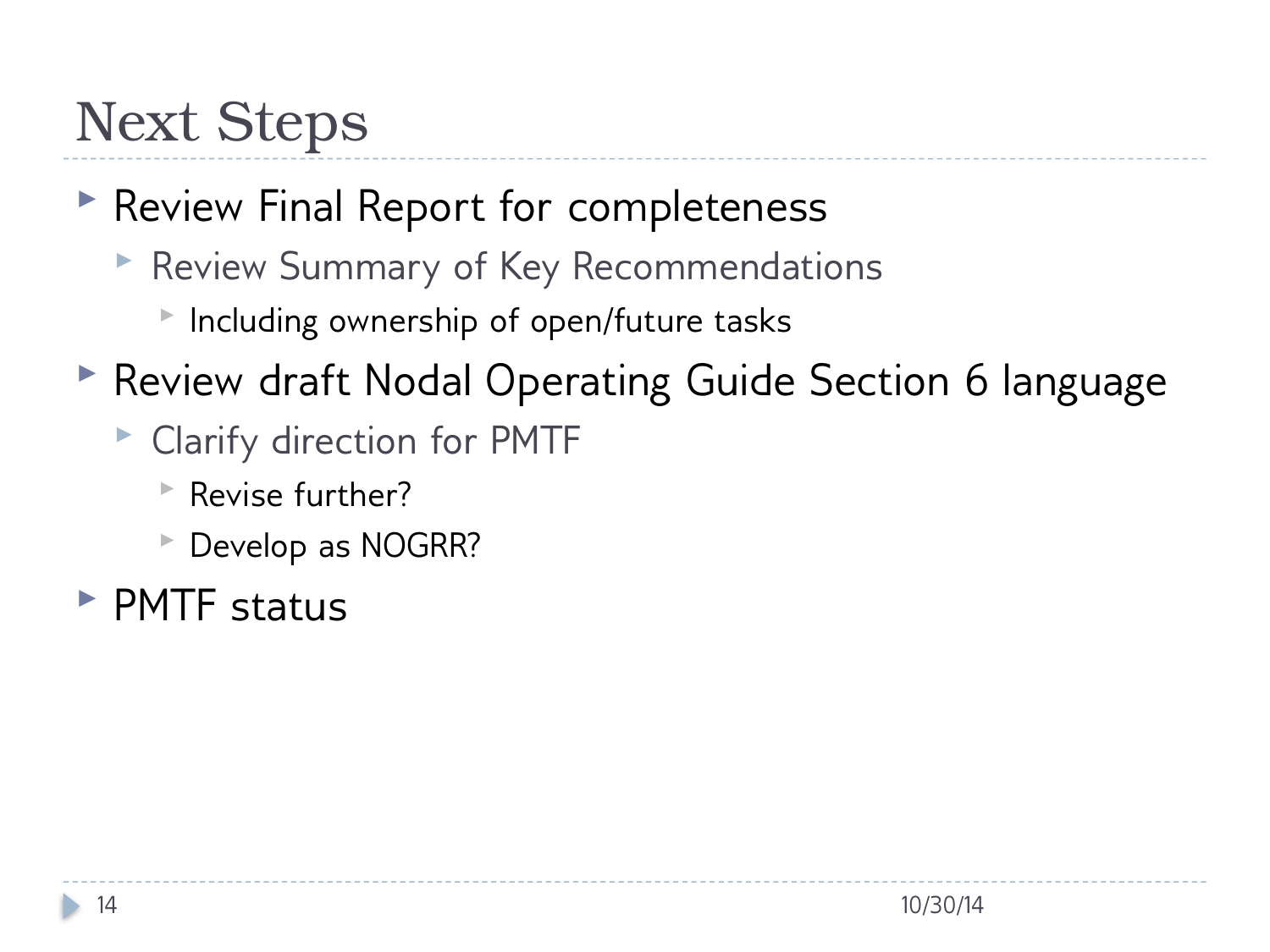

# Next Steps
Review Final Report for completeness
Review Summary of Key Recommendations
Including ownership of open/future tasks
Review draft Nodal Operating Guide Section 6 language
Clarify direction for PMTF
Revise further?
Develop as NOGRR?
PMTF status
14
10/30/14